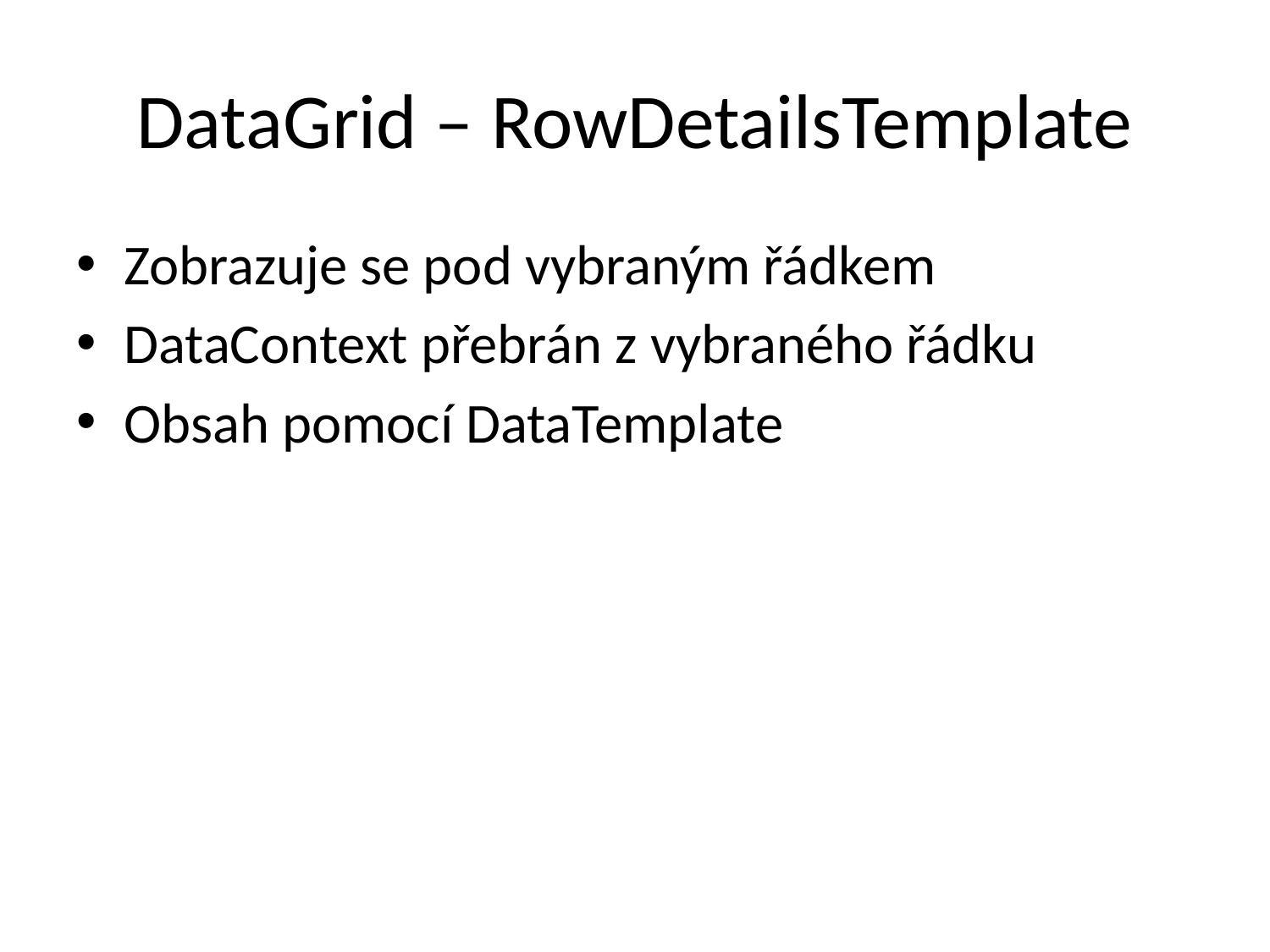

# DataGrid – RowDetailsTemplate
Zobrazuje se pod vybraným řádkem
DataContext přebrán z vybraného řádku
Obsah pomocí DataTemplate